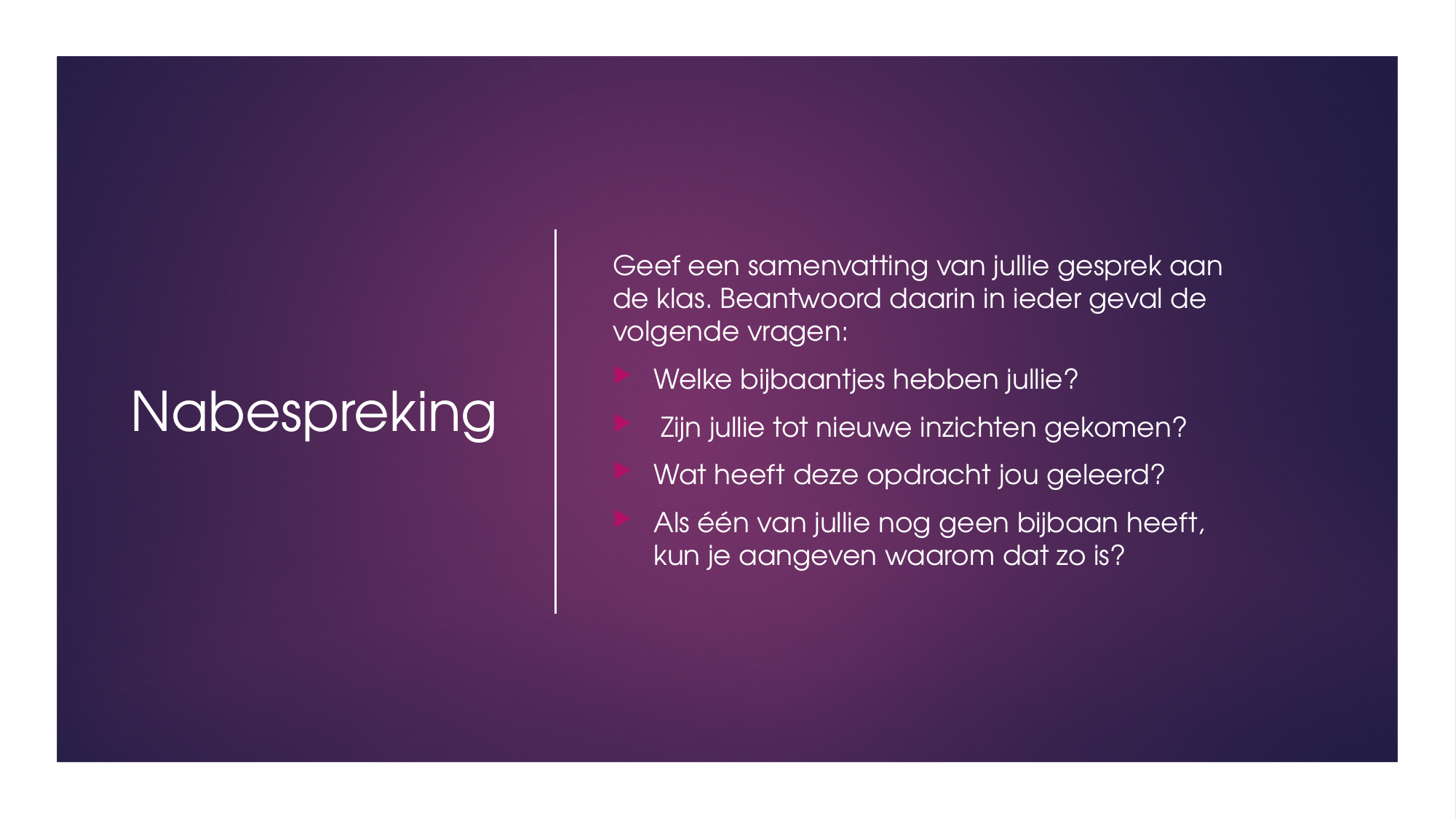

# Nabespreking
Geef een samenvatting van jullie gesprek aan de klas. Beantwoord daarin in ieder geval de volgende vragen:
Welke bijbaantjes hebben jullie?
 Zijn jullie tot nieuwe inzichten gekomen?
Wat heeft deze opdracht jou geleerd?
Als één van jullie nog geen bijbaan heeft, kun je aangeven waarom dat zo is?